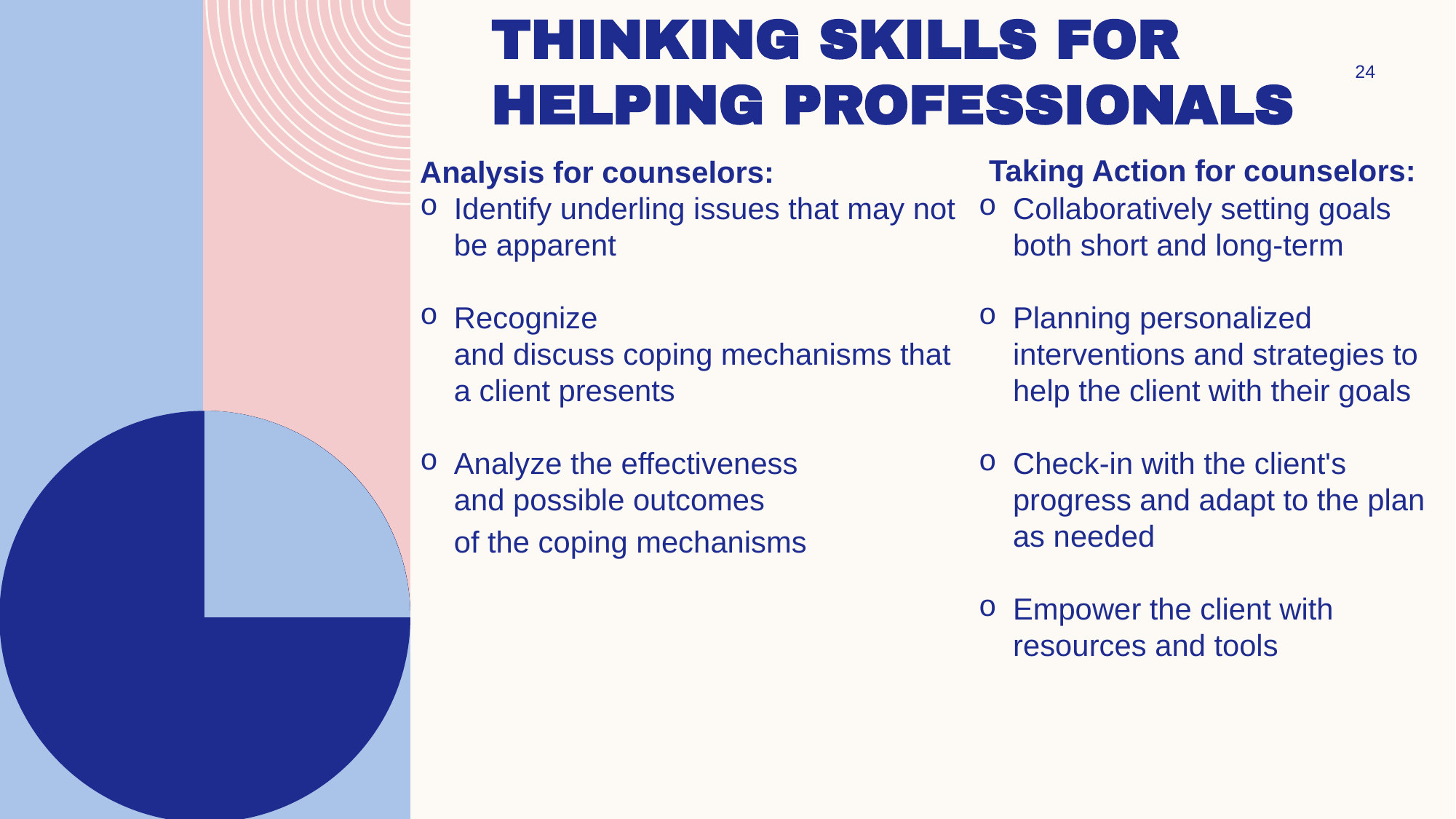

# Thinking Skills for Helping Professionals
24

 Taking Action for counselors:
Collaboratively setting goals both short and long-term

Planning personalized interventions and strategies to help the client with their goals

Check-in with the client's progress and adapt to the plan as needed

Empower the client with resources and tools

Analysis for counselors:
Identify underling issues that may not be apparent

Recognize and discuss coping mechanisms that a client presents

Analyze the effectiveness and possible outcomes of the coping mechanisms